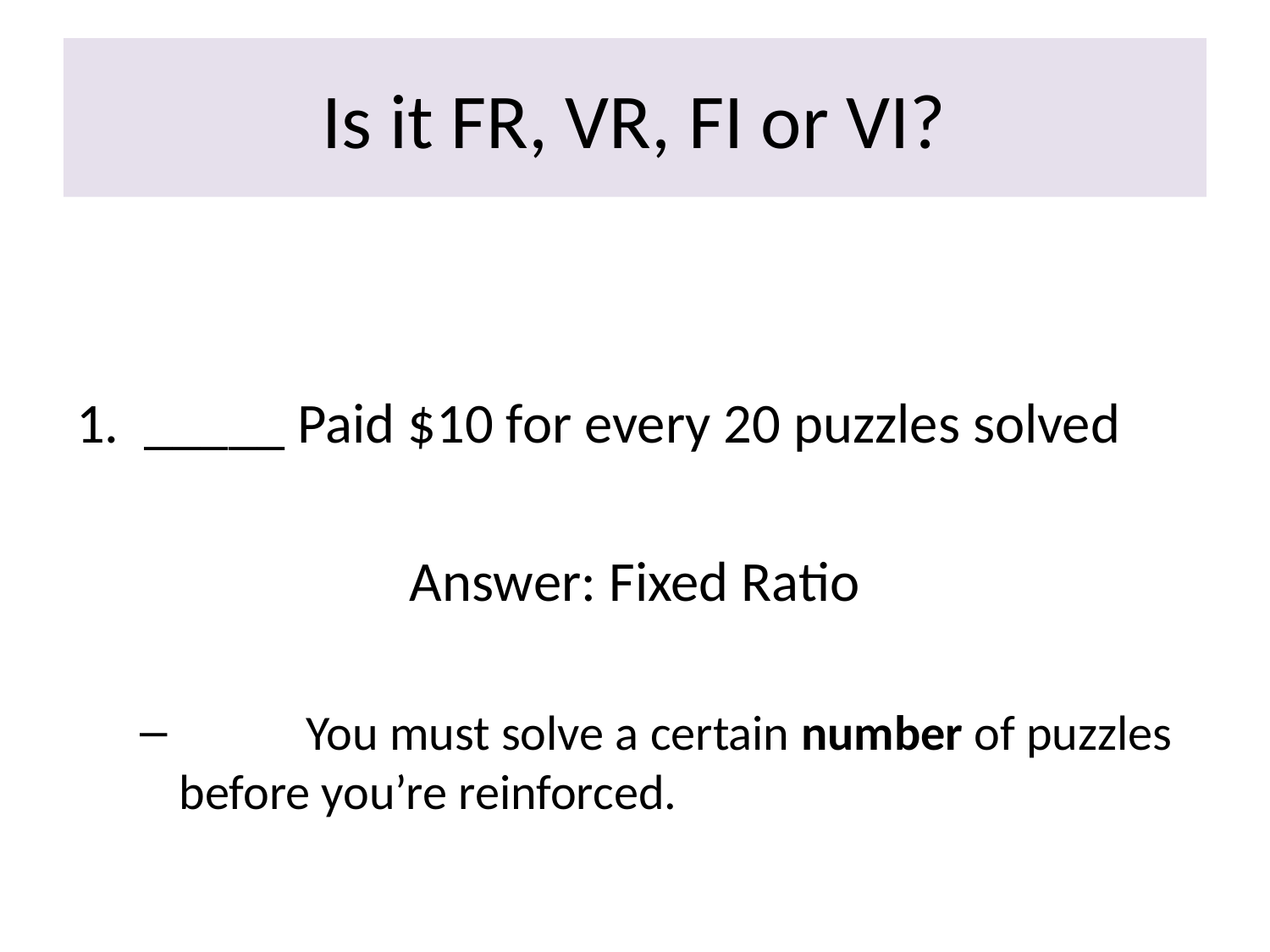

# Is it FR, VR, FI or VI?

1.  _____ Paid $10 for every 20 puzzles solved

Answer: Fixed Ratio

	You must solve a certain number of puzzles before you’re reinforced.